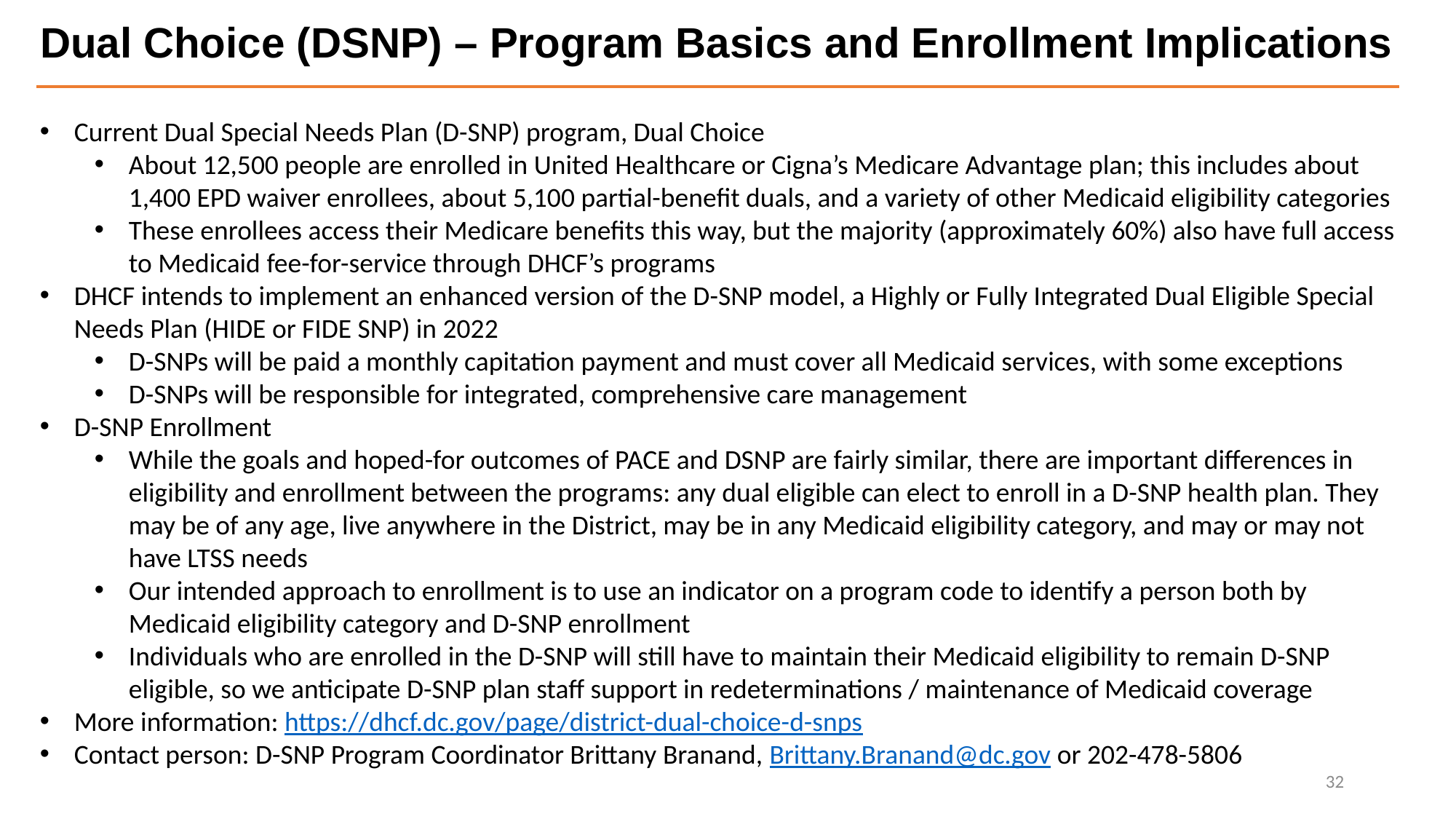

Dual Choice (DSNP) – Program Basics and Enrollment Implications

Current Dual Special Needs Plan (D-SNP) program, Dual Choice
About 12,500 people are enrolled in United Healthcare or Cigna’s Medicare Advantage plan; this includes about 1,400 EPD waiver enrollees, about 5,100 partial-benefit duals, and a variety of other Medicaid eligibility categories
These enrollees access their Medicare benefits this way, but the majority (approximately 60%) also have full access to Medicaid fee-for-service through DHCF’s programs
DHCF intends to implement an enhanced version of the D-SNP model, a Highly or Fully Integrated Dual Eligible Special Needs Plan (HIDE or FIDE SNP) in 2022
D-SNPs will be paid a monthly capitation payment and must cover all Medicaid services, with some exceptions
D-SNPs will be responsible for integrated, comprehensive care management
D-SNP Enrollment
While the goals and hoped-for outcomes of PACE and DSNP are fairly similar, there are important differences in eligibility and enrollment between the programs: any dual eligible can elect to enroll in a D-SNP health plan. They may be of any age, live anywhere in the District, may be in any Medicaid eligibility category, and may or may not have LTSS needs
Our intended approach to enrollment is to use an indicator on a program code to identify a person both by Medicaid eligibility category and D-SNP enrollment
Individuals who are enrolled in the D-SNP will still have to maintain their Medicaid eligibility to remain D-SNP eligible, so we anticipate D-SNP plan staff support in redeterminations / maintenance of Medicaid coverage
More information: https://dhcf.dc.gov/page/district-dual-choice-d-snps
Contact person: D-SNP Program Coordinator Brittany Branand, Brittany.Branand@dc.gov or 202-478-5806
32